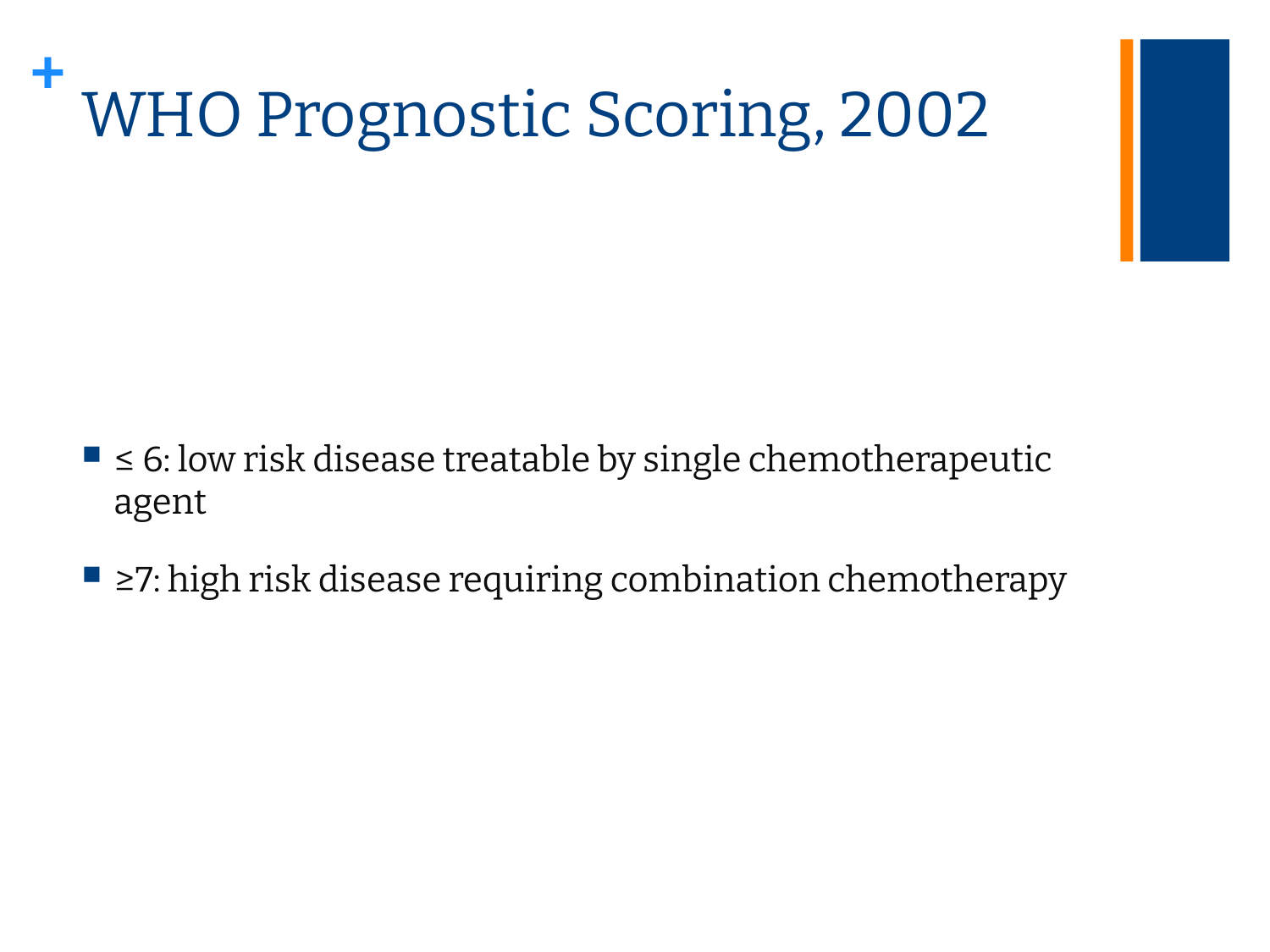

# WHO Prognostic Scoring, 2002

≤ 6: low risk disease treatable by single chemotherapeutic agent
≥7: high risk disease requiring combination chemotherapy